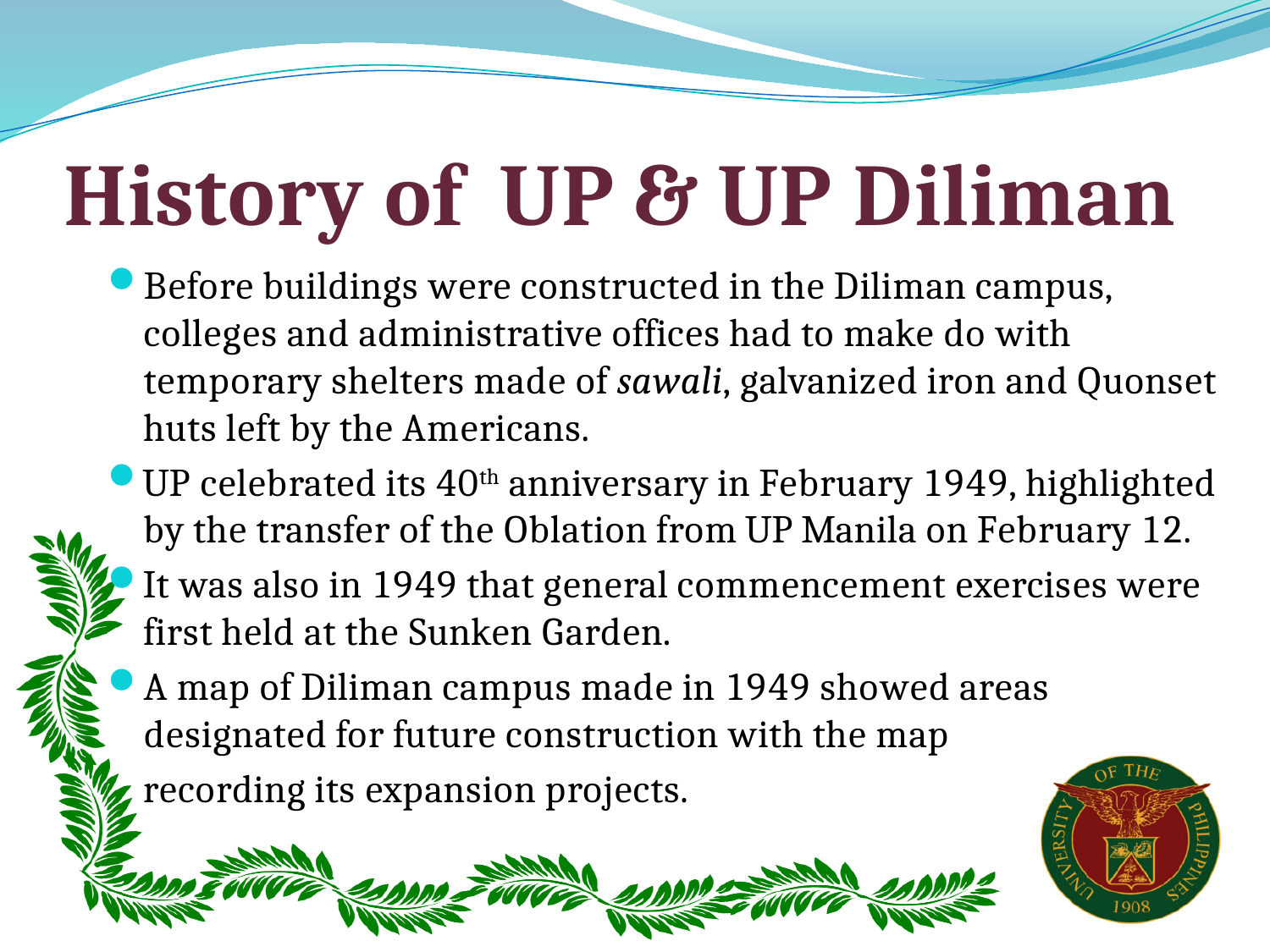

# History of  UP & UP Diliman
Before buildings were constructed in the Diliman campus, colleges and administrative offices had to make do with temporary shelters made of sawali, galvanized iron and Quonset huts left by the Americans.
UP celebrated its 40th anniversary in February 1949, highlighted by the transfer of the Oblation from UP Manila on February 12.
It was also in 1949 that general commencement exercises were first held at the Sunken Garden.
A map of Diliman campus made in 1949 showed areas designated for future construction with the map
    recording its expansion projects.